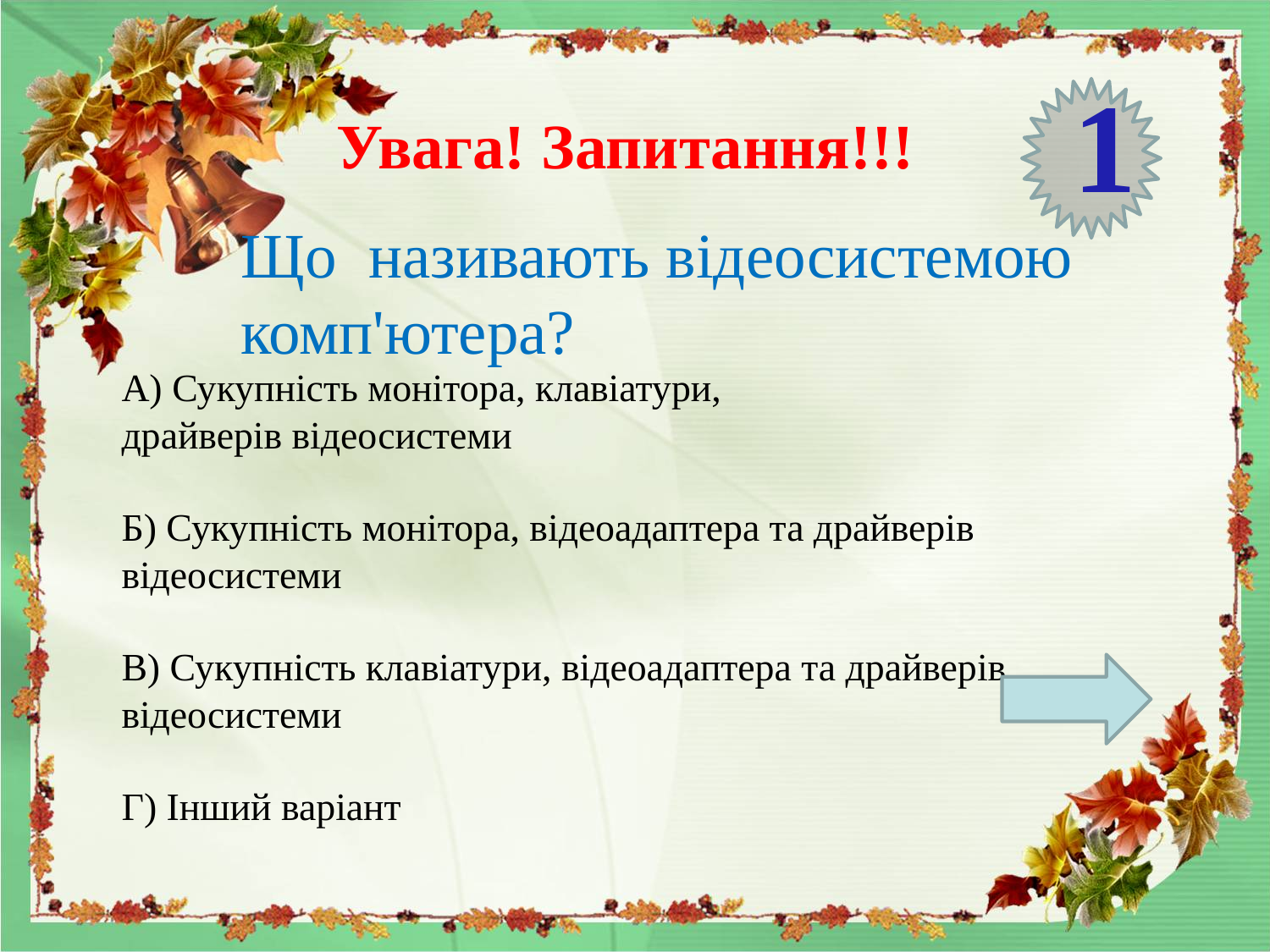

1

Увага! Запитання!!!
Що  називають відеосистемою комп'ютера?
А) Сукупність монітора, клавіатури,
драйверів відеосистеми

Б) Сукупність монітора, відеоадаптера та драйверів
відеосистеми

В) Сукупність клавіатури, відеоадаптера та драйверів відеосистеми

Г) Інший варіант